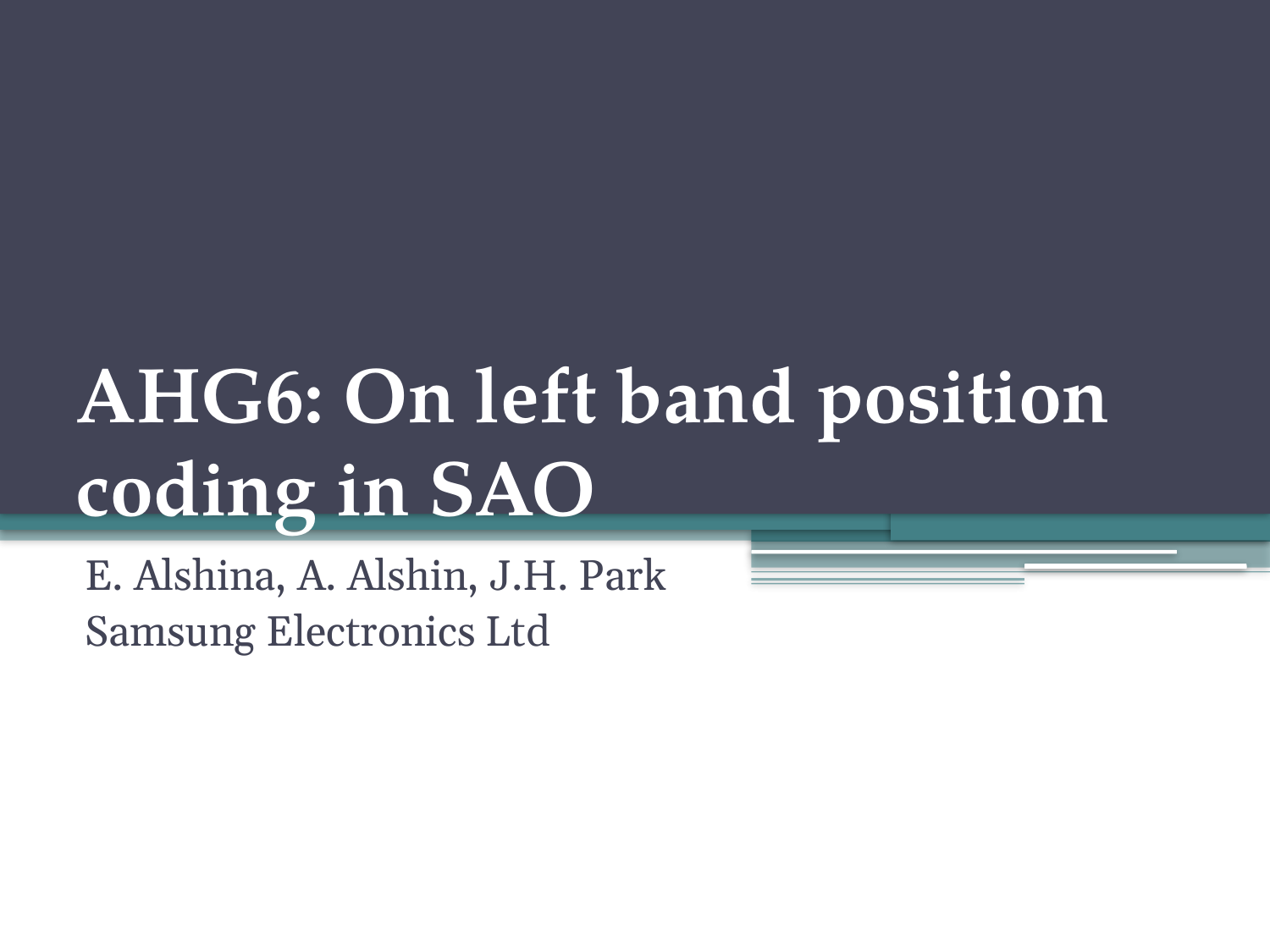

# AHG6: On left band position coding in SAO
E. Alshina, A. Alshin, J.H. Park
Samsung Electronics Ltd